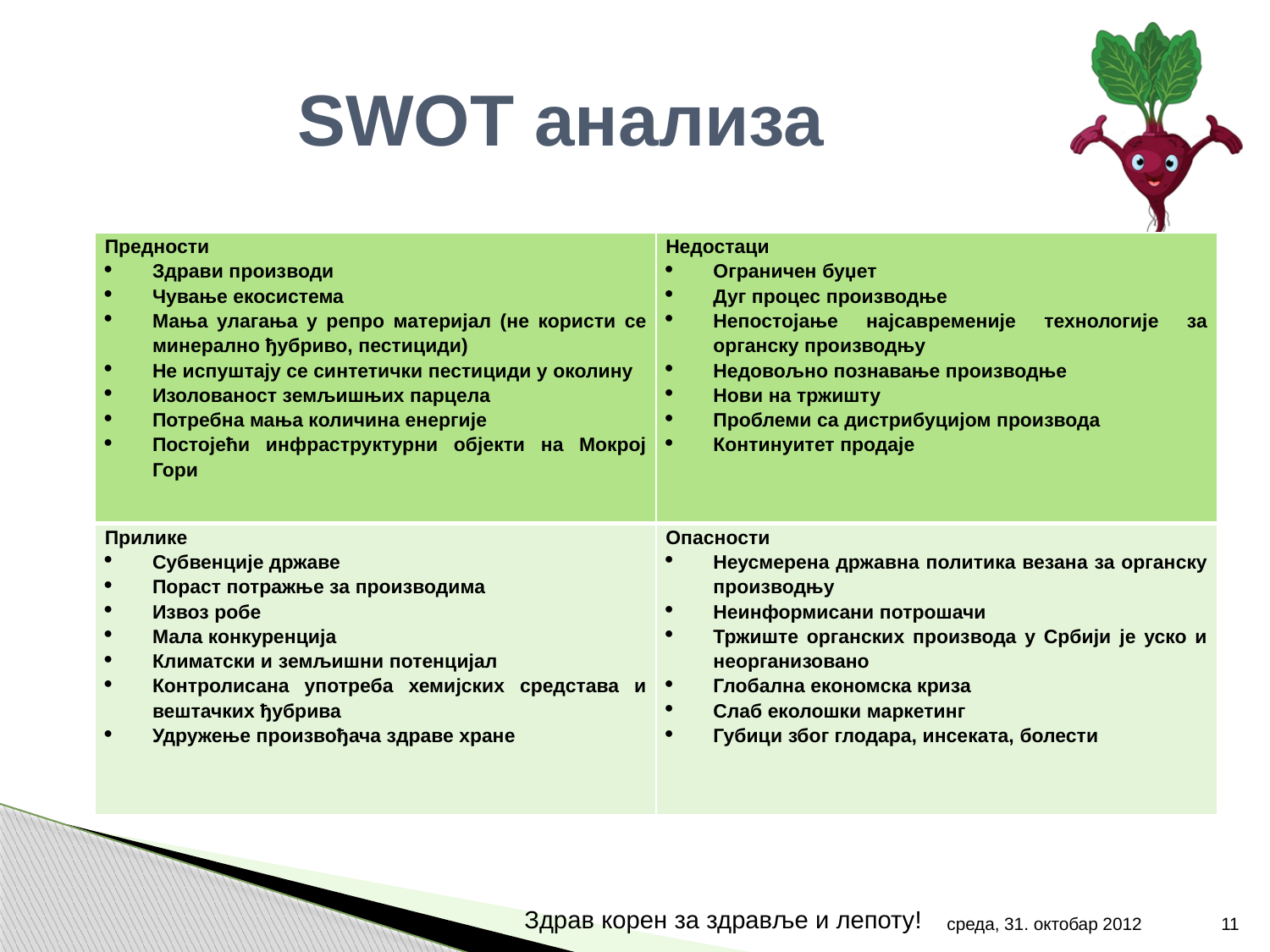

# SWOT анализа
| Предности Здрави производи Чување екосистема Мања улагања у репро материјал (не користи се минерално ђубриво, пестициди) Не испуштају се синтетички пестициди у околину Изолованост земљишњих парцела Потребна мања количина енергије Постојећи инфраструктурни објекти на Мокрој Гори | Недостаци Ограничен буџет Дуг процес производње Непостојање најсавременије технологије за органску производњу Недовољно познавање производње Нови на тржишту Проблеми са дистрибуцијом производа Континуитет продаје |
| --- | --- |
| Прилике Субвенције државе Пораст потражње за производима Извоз робе Мала конкуренција Климатски и земљишни потенцијал Контролисана употреба хемијских средстава и вештачких ђубрива Удружење произвођача здраве хране | Опасности Неусмерена државна политика везана за органску производњу Неинформисани потрошачи Тржиште органских производа у Србији је уско и неорганизовано Глобална економска криза Слаб еколошки маркетинг Губици због глодара, инсеката, болести |
Здрав корен за здравље и лепоту!
среда, 31. октобар 2012
11